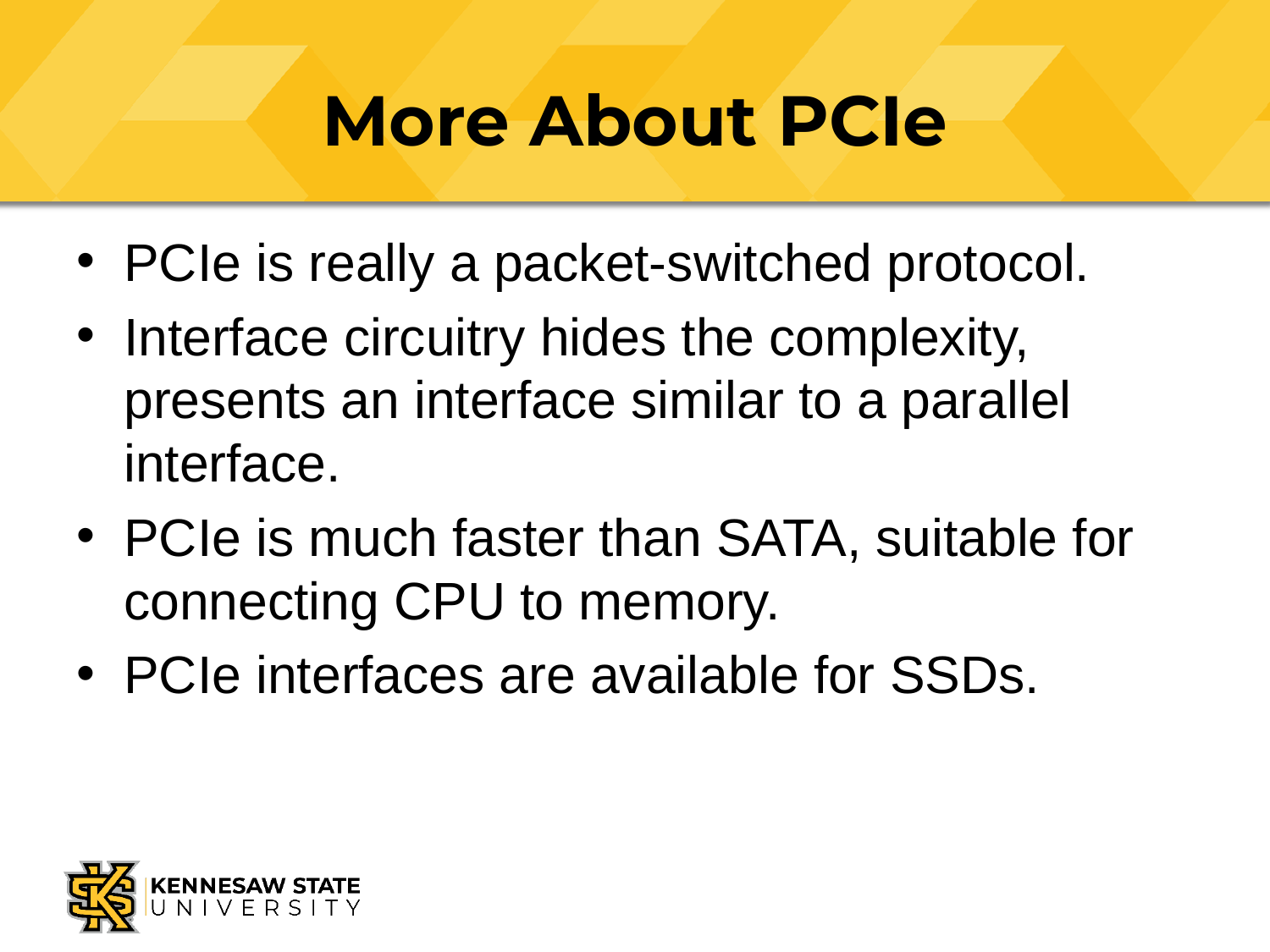

# More About PCIe
PCIe is really a packet-switched protocol.
Interface circuitry hides the complexity, presents an interface similar to a parallel interface.
PCIe is much faster than SATA, suitable for connecting CPU to memory.
PCIe interfaces are available for SSDs.